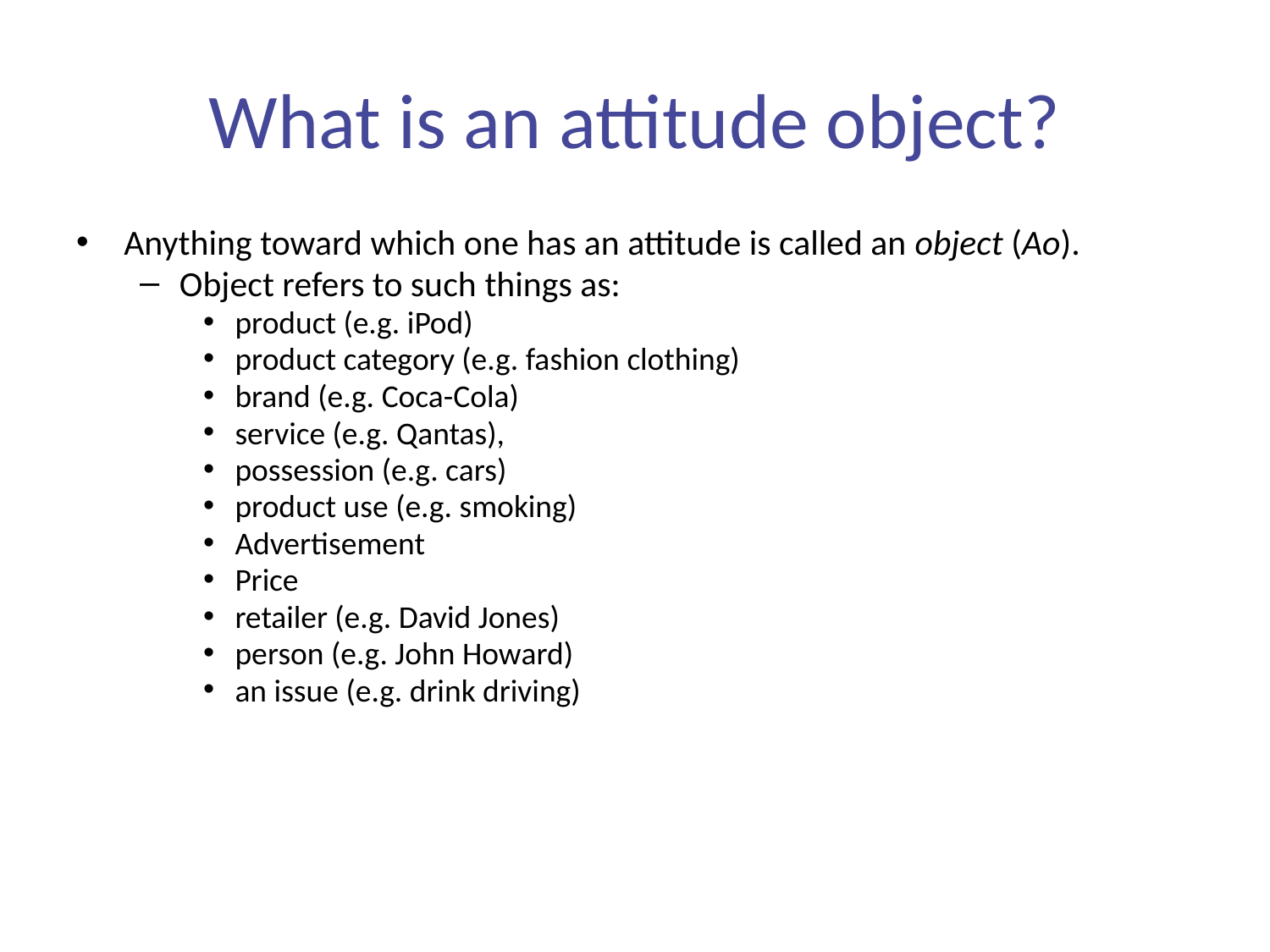

# What is an attitude object?
Anything toward which one has an attitude is called an object (Ao).
Object refers to such things as:
product (e.g. iPod)
product category (e.g. fashion clothing)
brand (e.g. Coca-Cola)
service (e.g. Qantas),
possession (e.g. cars)
product use (e.g. smoking)
Advertisement
Price
retailer (e.g. David Jones)
person (e.g. John Howard)
an issue (e.g. drink driving)